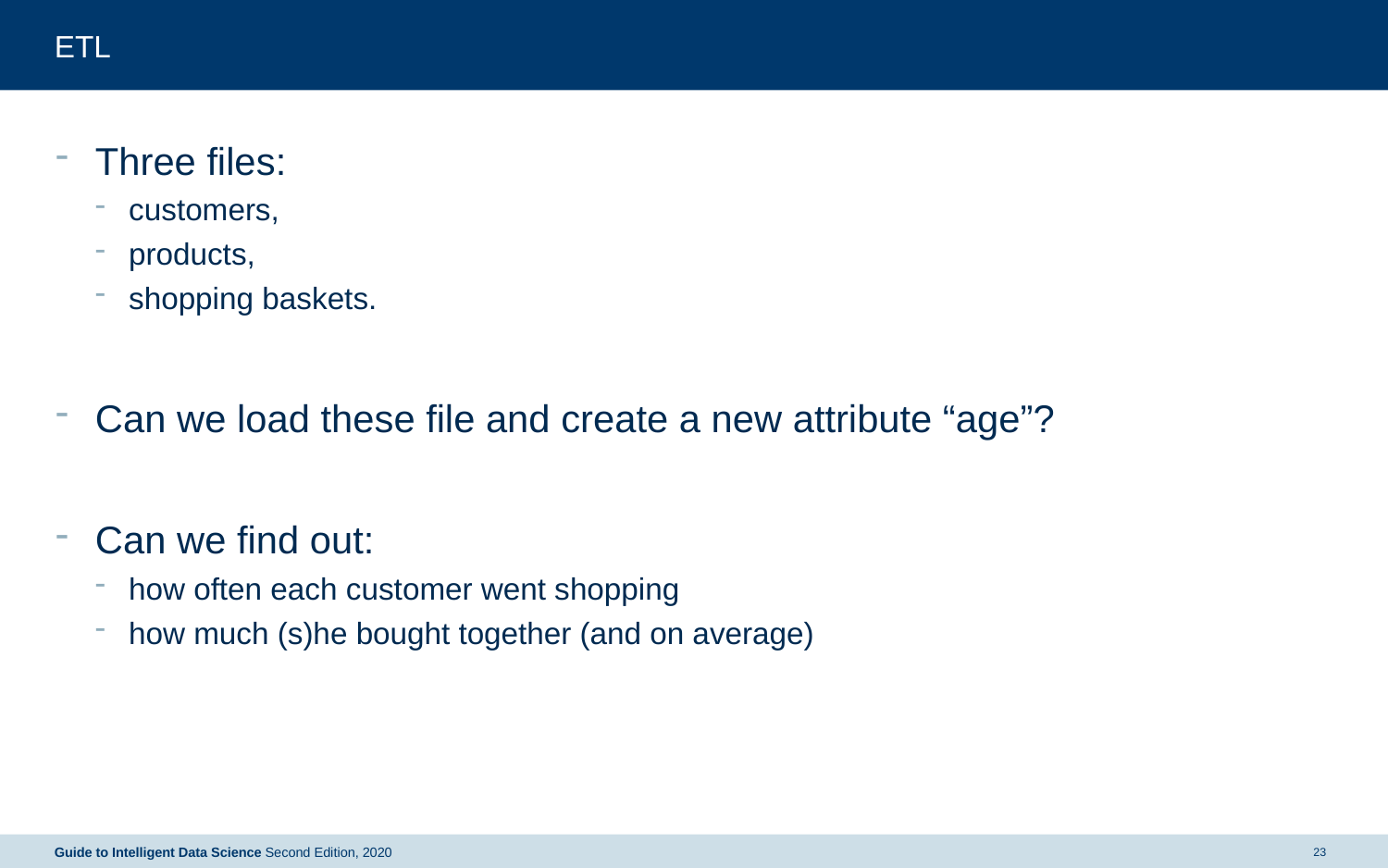

# ETL
Three files:
customers,
products,
shopping baskets.

Can we load these file and create a new attribute “age”?

Can we find out:
how often each customer went shopping
how much (s)he bought together (and on average)
Guide to Intelligent Data Science Second Edition, 2020
23